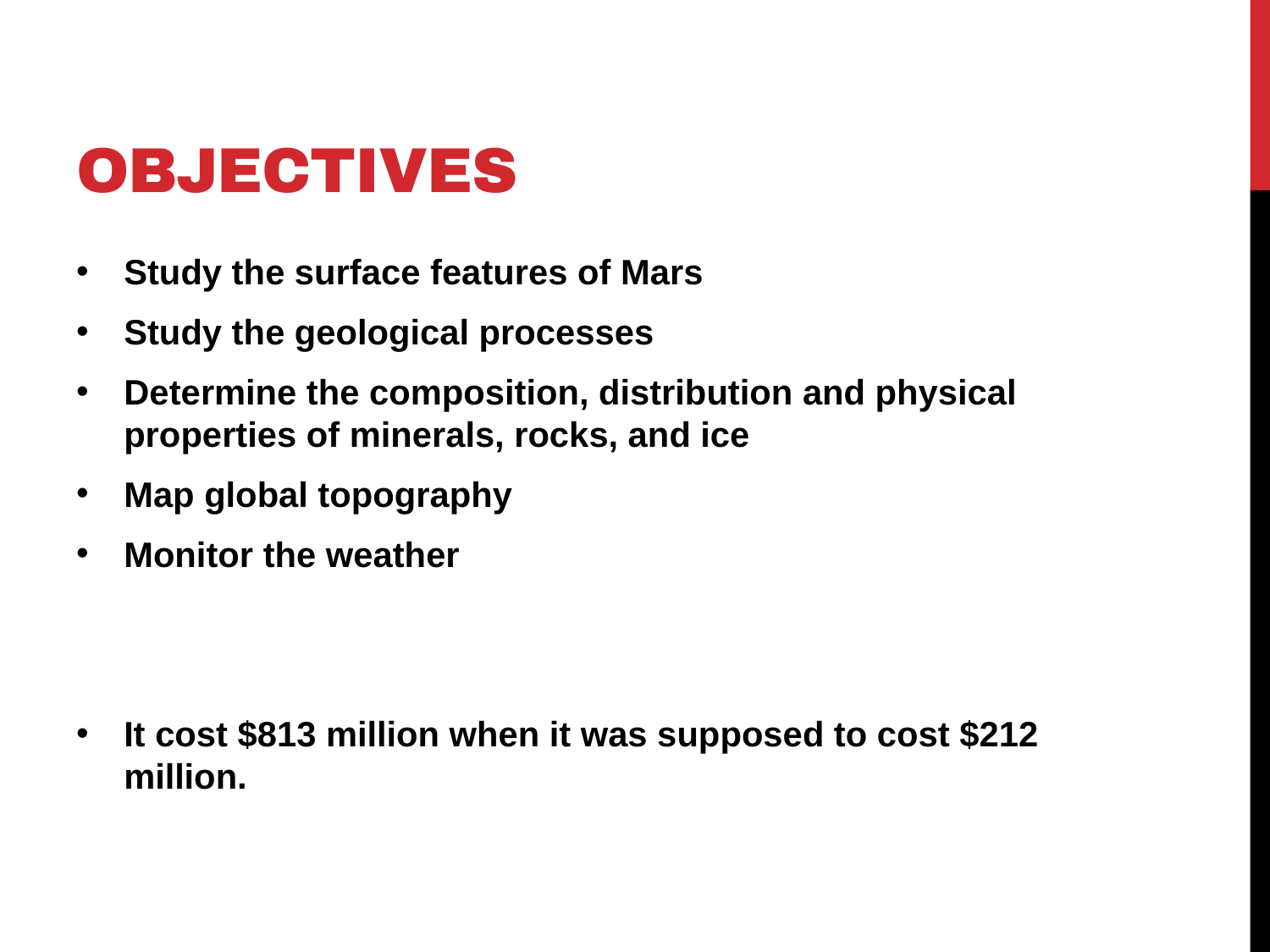

# Objectives
Study the surface features of Mars
Study the geological processes
Determine the composition, distribution and physical properties of minerals, rocks, and ice
Map global topography
Monitor the weather

It cost $813 million when it was supposed to cost $212 million.